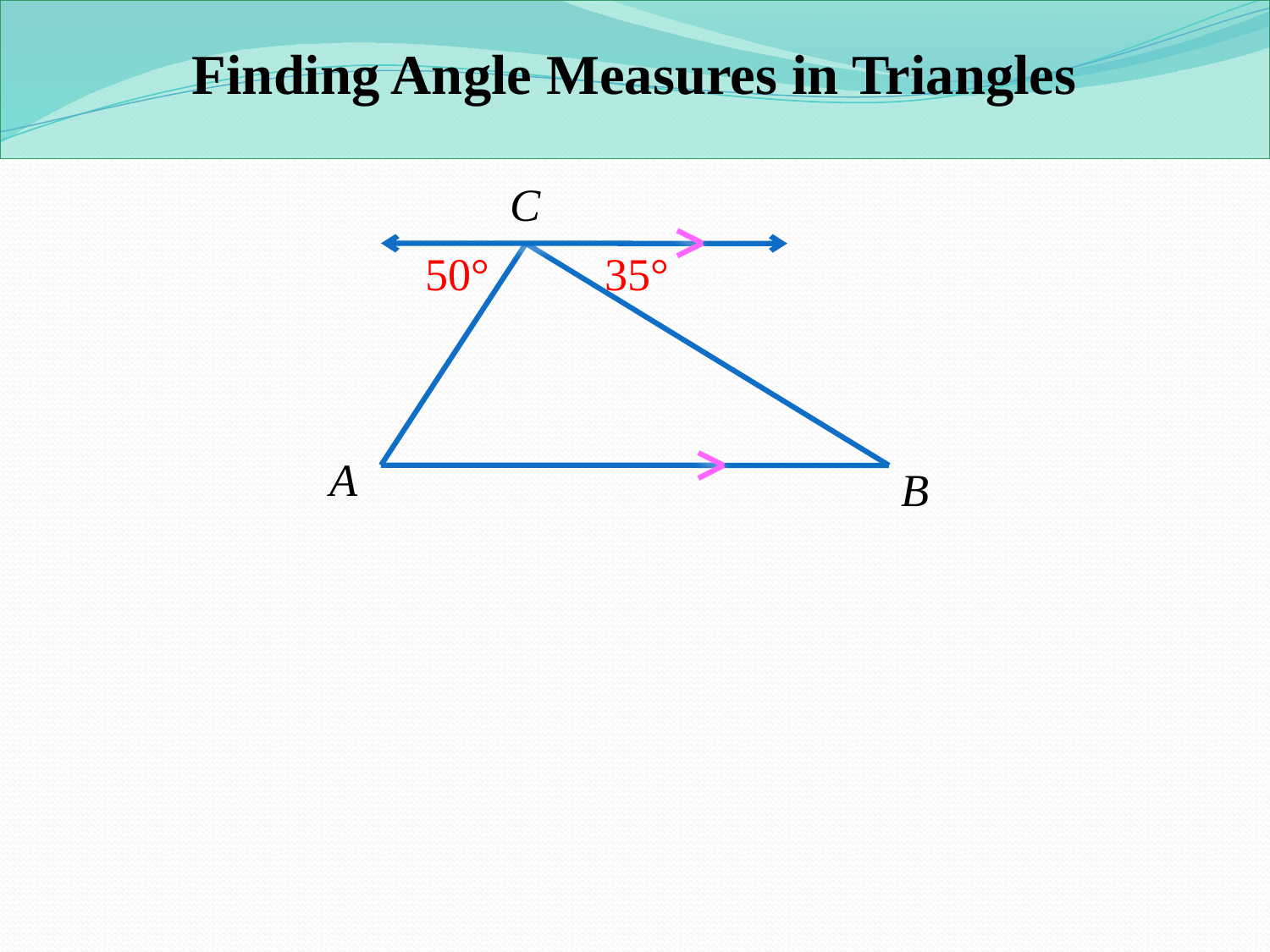

Finding Angle Measures in Triangles
C
50°
35°
A
B